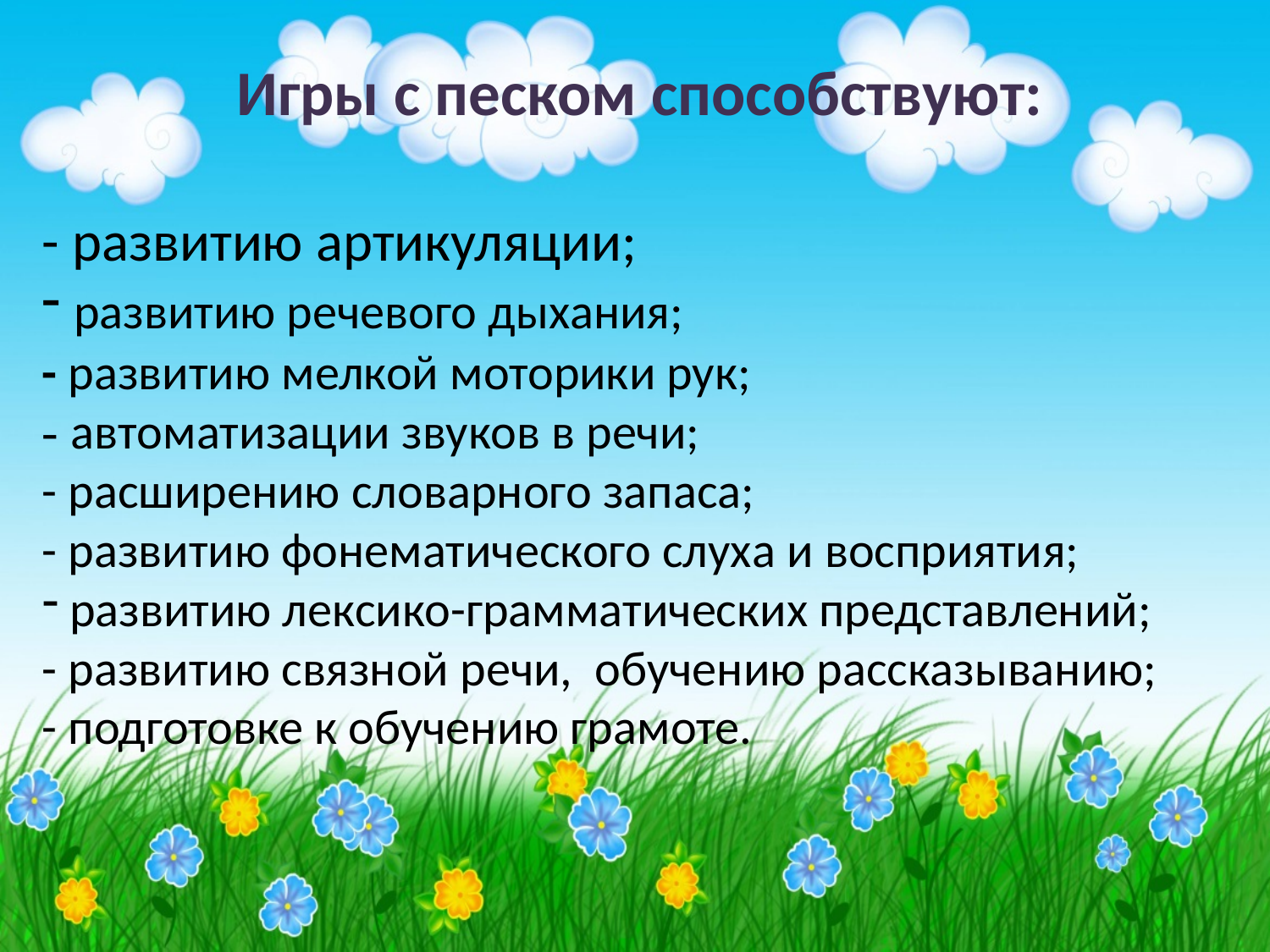

#
Игры с песком способствуют:

- развитию артикуляции;
 развитию речевого дыхания;
- развитию мелкой моторики рук;
- автоматизации звуков в речи;
- расширению словарного запаса;
- развитию фонематического слуха и восприятия;
 развитию лексико-грамматических представлений;
- развитию связной речи,  обучению рассказыванию;
- подготовке к обучению грамоте.